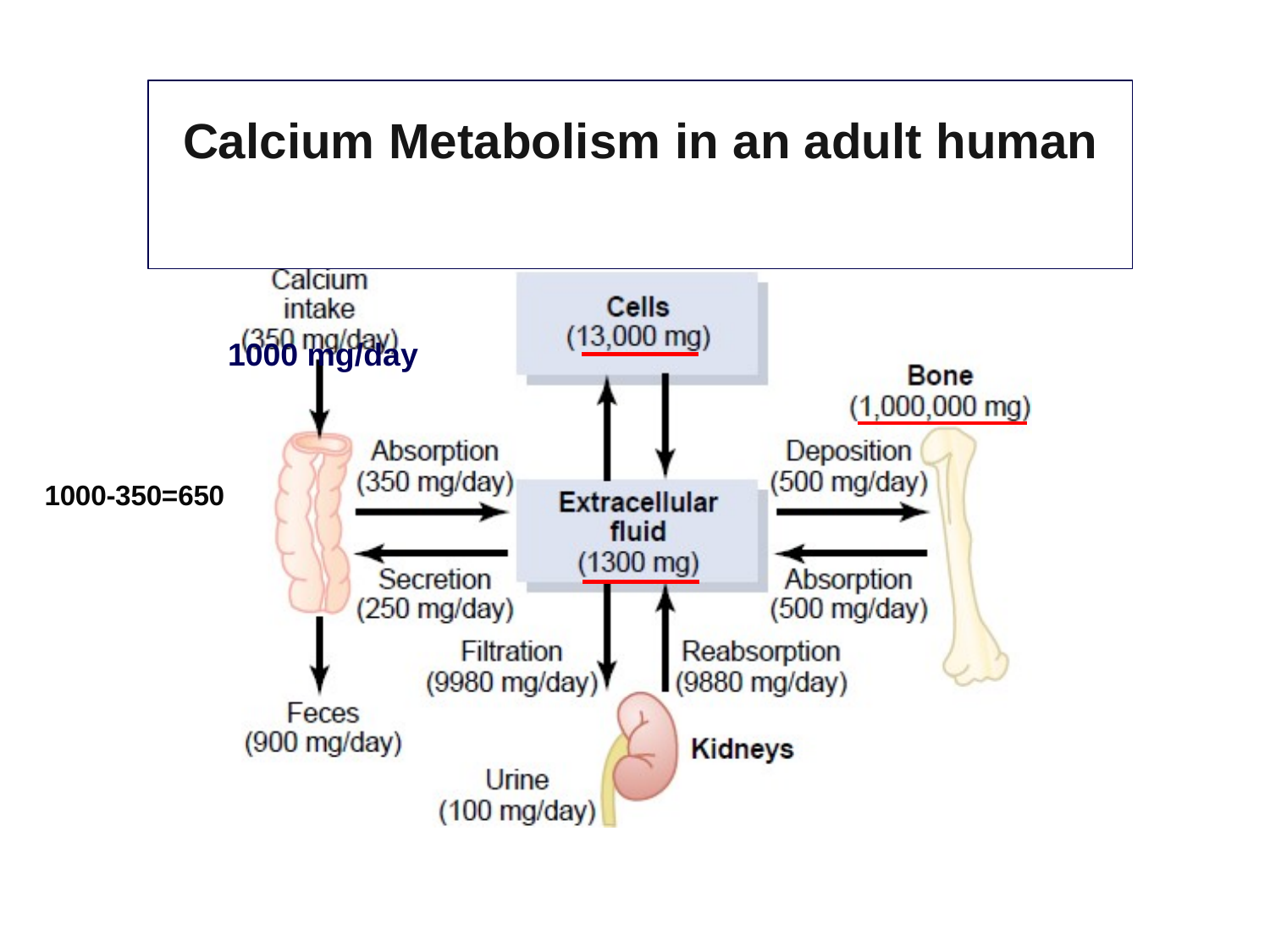

# Calcium Metabolism in an adult human

1000 mg/day

1000-350=650